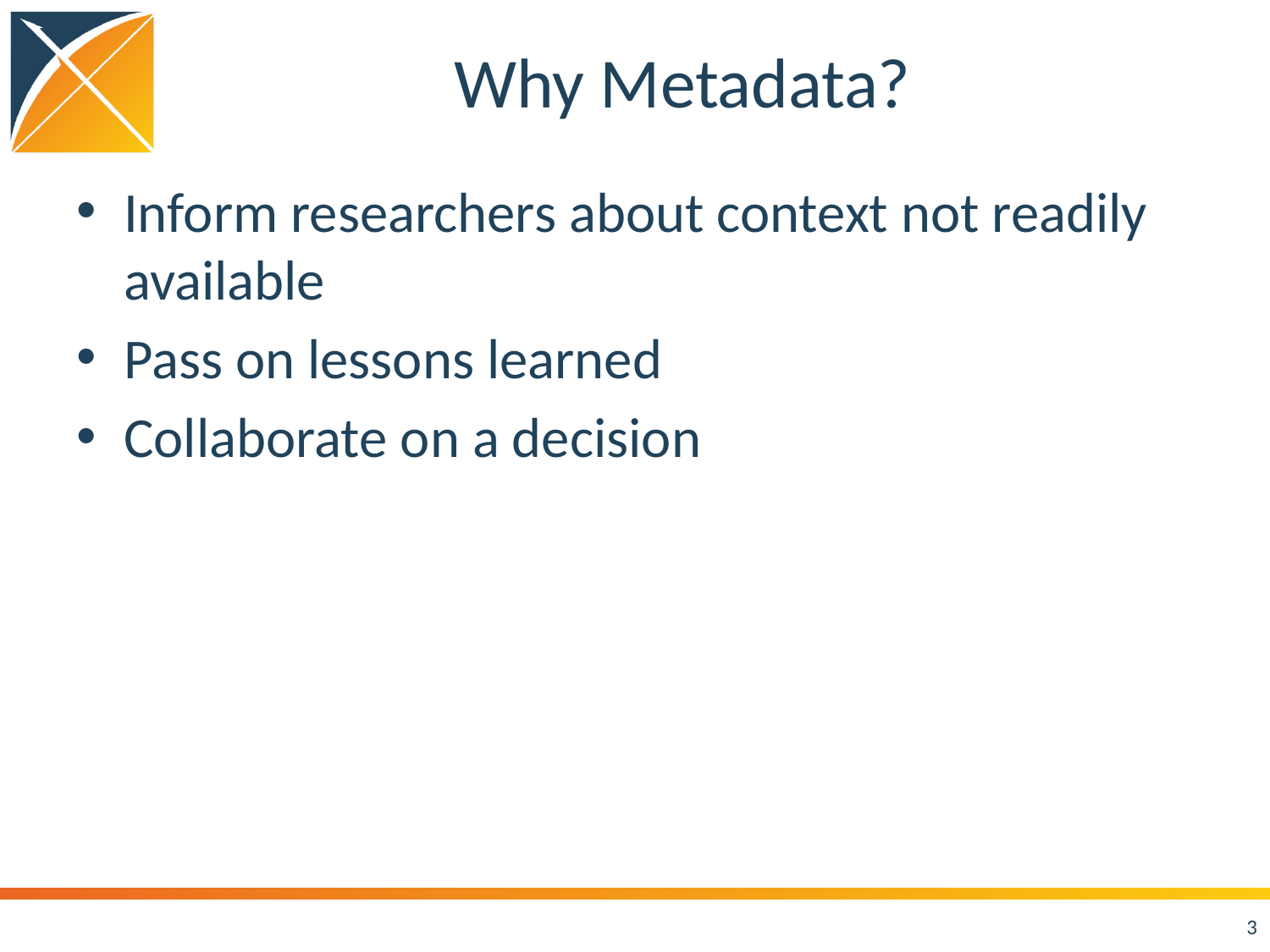

# Why Metadata?
Inform researchers about context not readily available
Pass on lessons learned
Collaborate on a decision

3